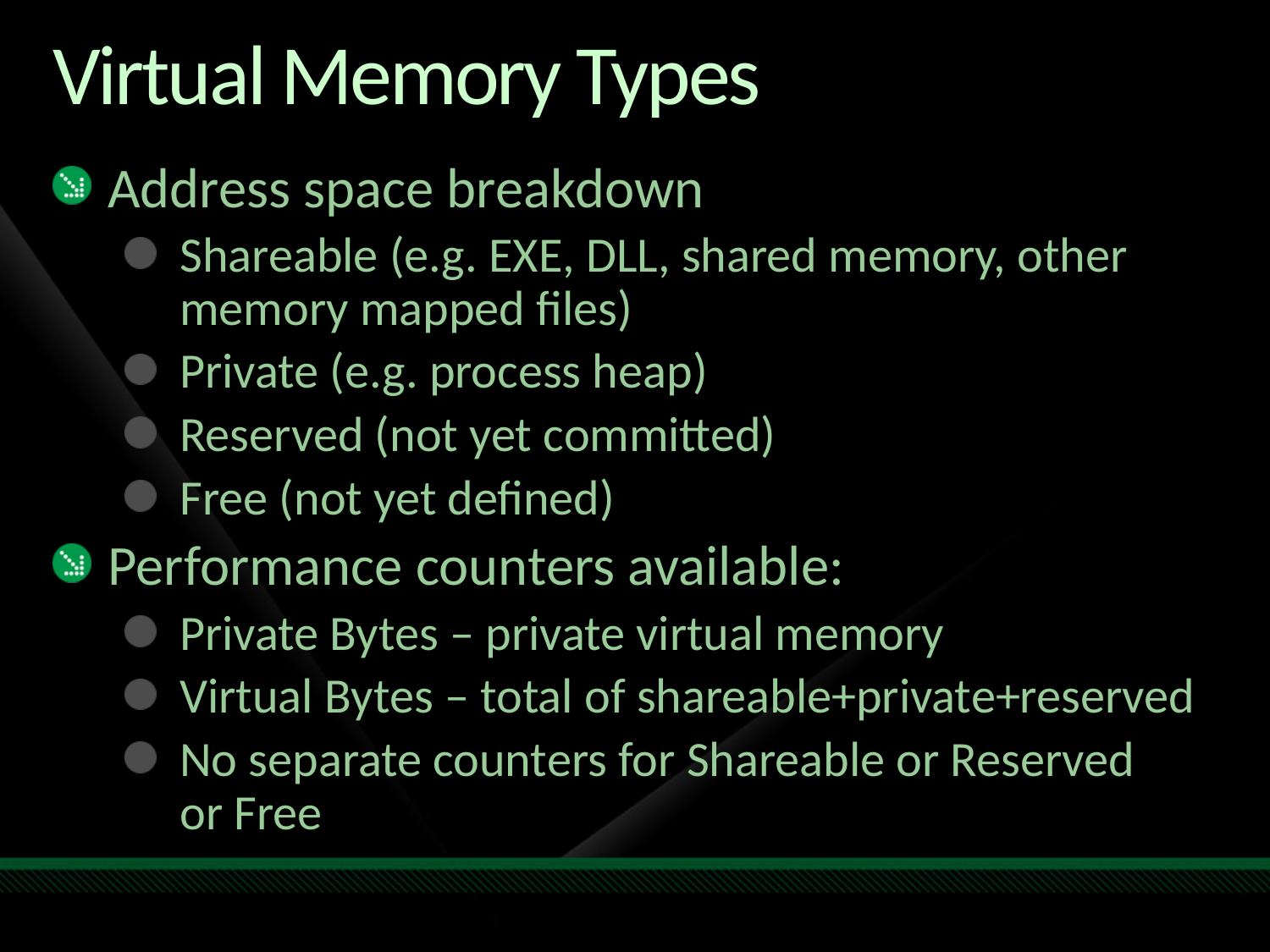

# Virtual Memory Types
Address space breakdown
Shareable (e.g. EXE, DLL, shared memory, other memory mapped files)
Private (e.g. process heap)
Reserved (not yet committed)
Free (not yet defined)
Performance counters available:
Private Bytes – private virtual memory
Virtual Bytes – total of shareable+private+reserved
No separate counters for Shareable or Reserved
or Free